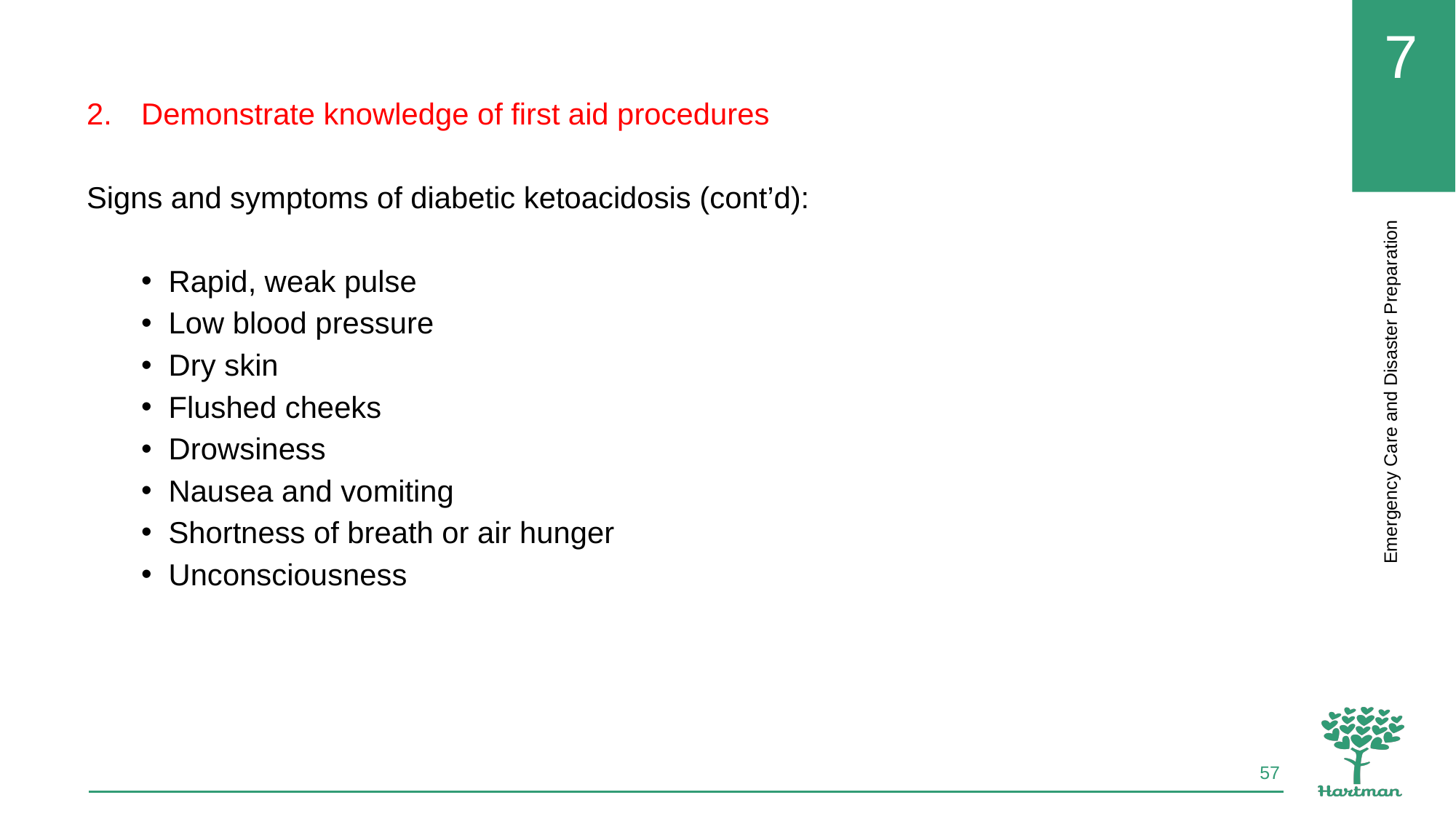

Demonstrate knowledge of first aid procedures

Signs and symptoms of diabetic ketoacidosis (cont’d):

Rapid, weak pulse
Low blood pressure
Dry skin
Flushed cheeks
Drowsiness
Nausea and vomiting
Shortness of breath or air hunger
Unconsciousness

57